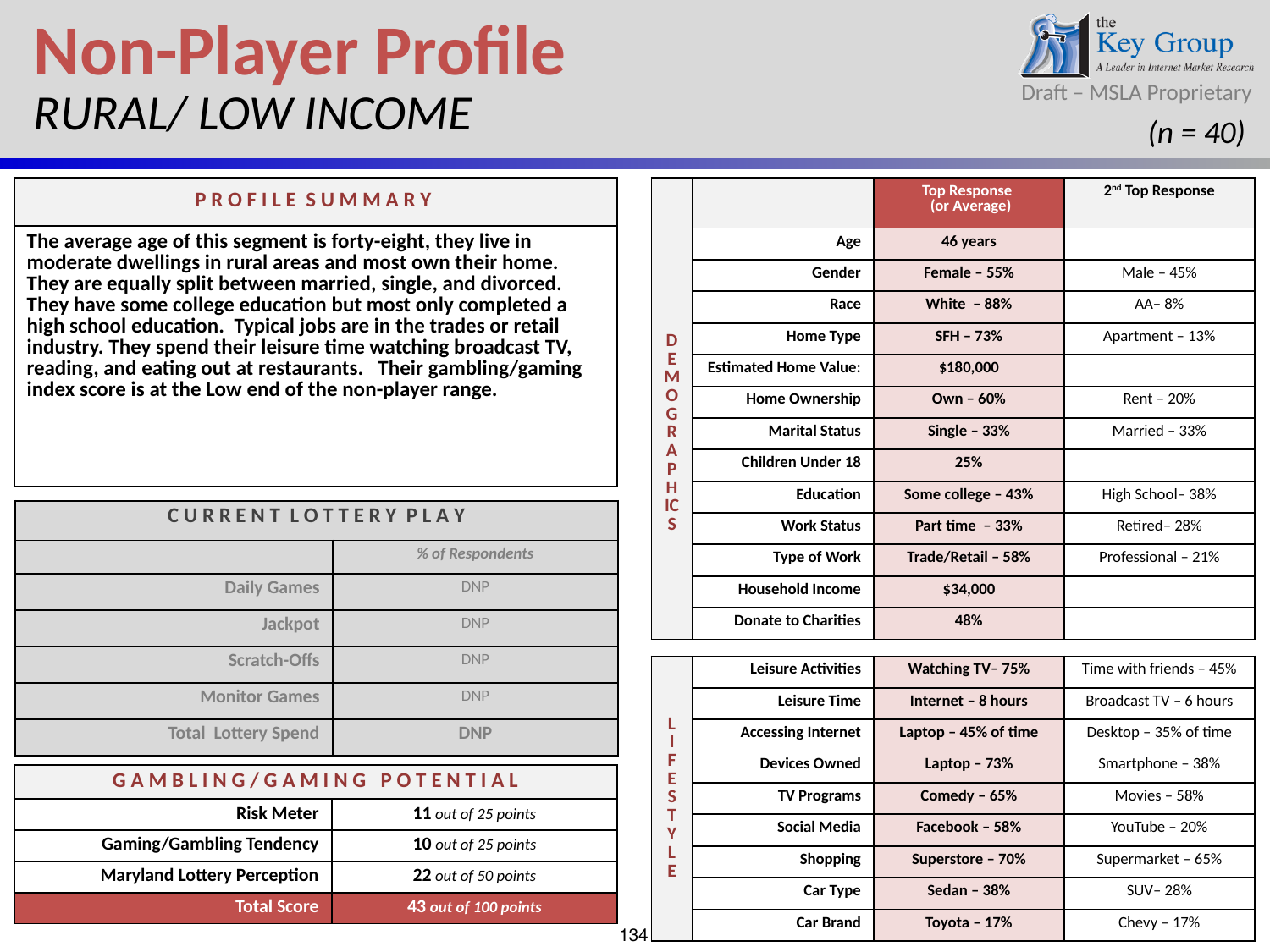

Non-Player Profile
RURAL/ LOW INCOME
(n = 40)
| P R O F I L E S U M M A R Y |
| --- |
| The average age of this segment is forty-eight, they live in moderate dwellings in rural areas and most own their home. They are equally split between married, single, and divorced. They have some college education but most only completed a high school education. Typical jobs are in the trades or retail industry. They spend their leisure time watching broadcast TV, reading, and eating out at restaurants. Their gambling/gaming index score is at the Low end of the non-player range. |
|  |  | Top Response (or Average) | 2nd Top Response |
| --- | --- | --- | --- |
| DEMOGRAPHICS | Age | 46 years |  |
|  | Gender | Female – 55% | Male – 45% |
|  | Race | White – 88% | AA– 8% |
|  | Home Type | SFH – 73% | Apartment – 13% |
|  | Estimated Home Value: | $180,000 |  |
|  | Home Ownership | Own – 60% | Rent – 20% |
|  | Marital Status | Single – 33% | Married – 33% |
|  | Children Under 18 | 25% |  |
|  | Education | Some college – 43% | High School– 38% |
|  | Work Status | Part time – 33% | Retired– 28% |
|  | Type of Work | Trade/Retail – 58% | Professional – 21% |
|  | Household Income | $34,000 |  |
|  | Donate to Charities | 48% |  |
|  |  |  |  |
| L I F E S TY L E | Leisure Activities | Watching TV– 75% | Time with friends – 45% |
|  | Leisure Time | Internet – 8 hours | Broadcast TV – 6 hours |
|  | Accessing Internet | Laptop – 45% of time | Desktop – 35% of time |
|  | Devices Owned | Laptop – 73% | Smartphone – 38% |
|  | TV Programs | Comedy – 65% | Movies – 58% |
|  | Social Media | Facebook – 58% | YouTube – 20% |
|  | Shopping | Superstore – 70% | Supermarket – 65% |
|  | Car Type | Sedan – 38% | SUV– 28% |
|  | Car Brand | Toyota – 17% | Chevy – 17% |
| C U R R E N T L O T T E R Y P L A Y |  |
| --- | --- |
|  | % of Respondents |
| Daily Games | DNP |
| Jackpot | DNP |
| Scratch-Offs | DNP |
| Monitor Games | DNP |
| Total Lottery Spend | DNP |
| G A M B L I N G / G A M I N G P O T E N T I A L |  |
| --- | --- |
| Risk Meter | 11 out of 25 points |
| Gaming/Gambling Tendency | 10 out of 25 points |
| Maryland Lottery Perception | 22 out of 50 points |
| Total Score | 43 out of 100 points |